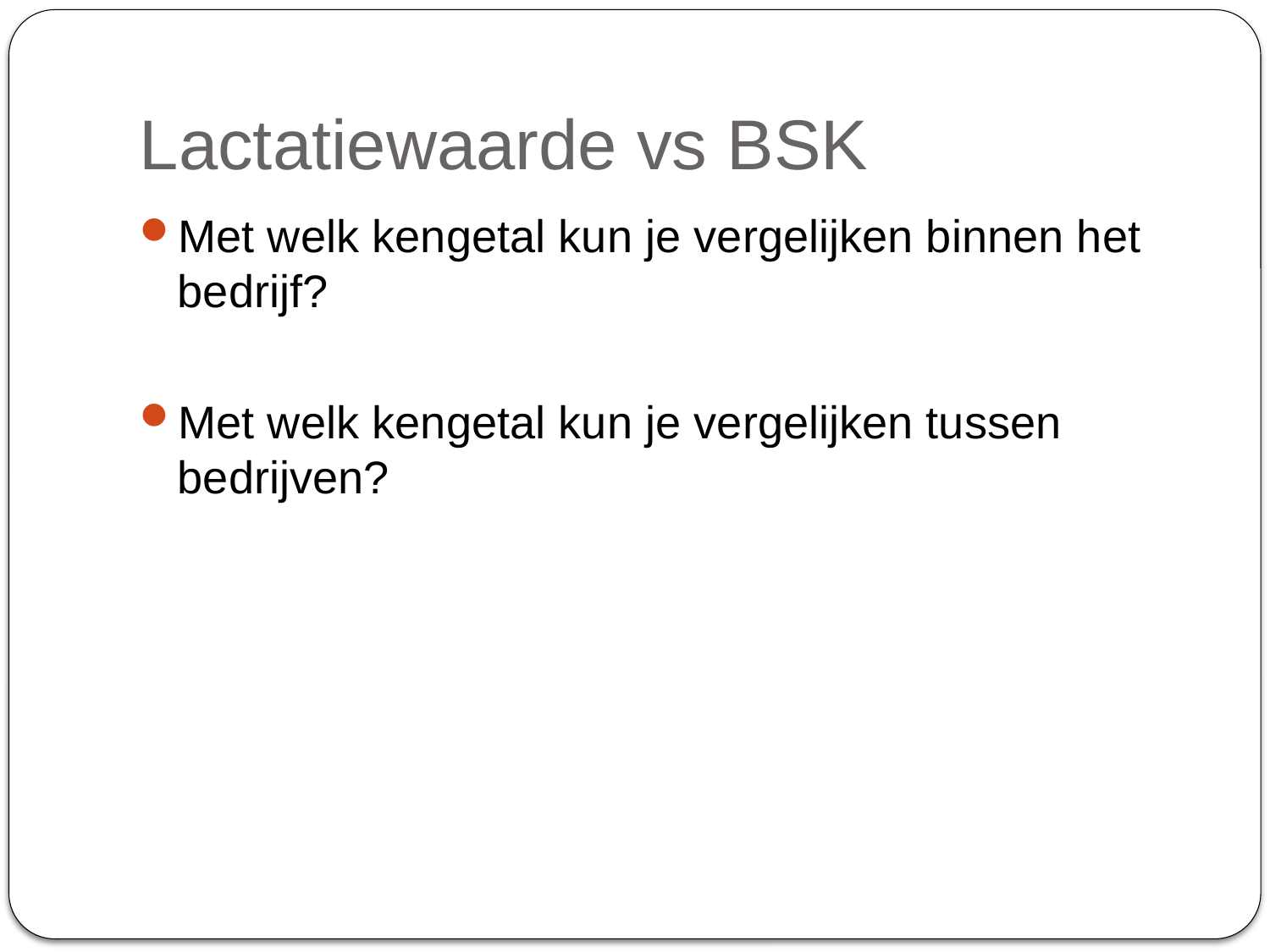

# Lactatiewaarde vs BSK
Met welk kengetal kun je vergelijken binnen het bedrijf?

Met welk kengetal kun je vergelijken tussen bedrijven?